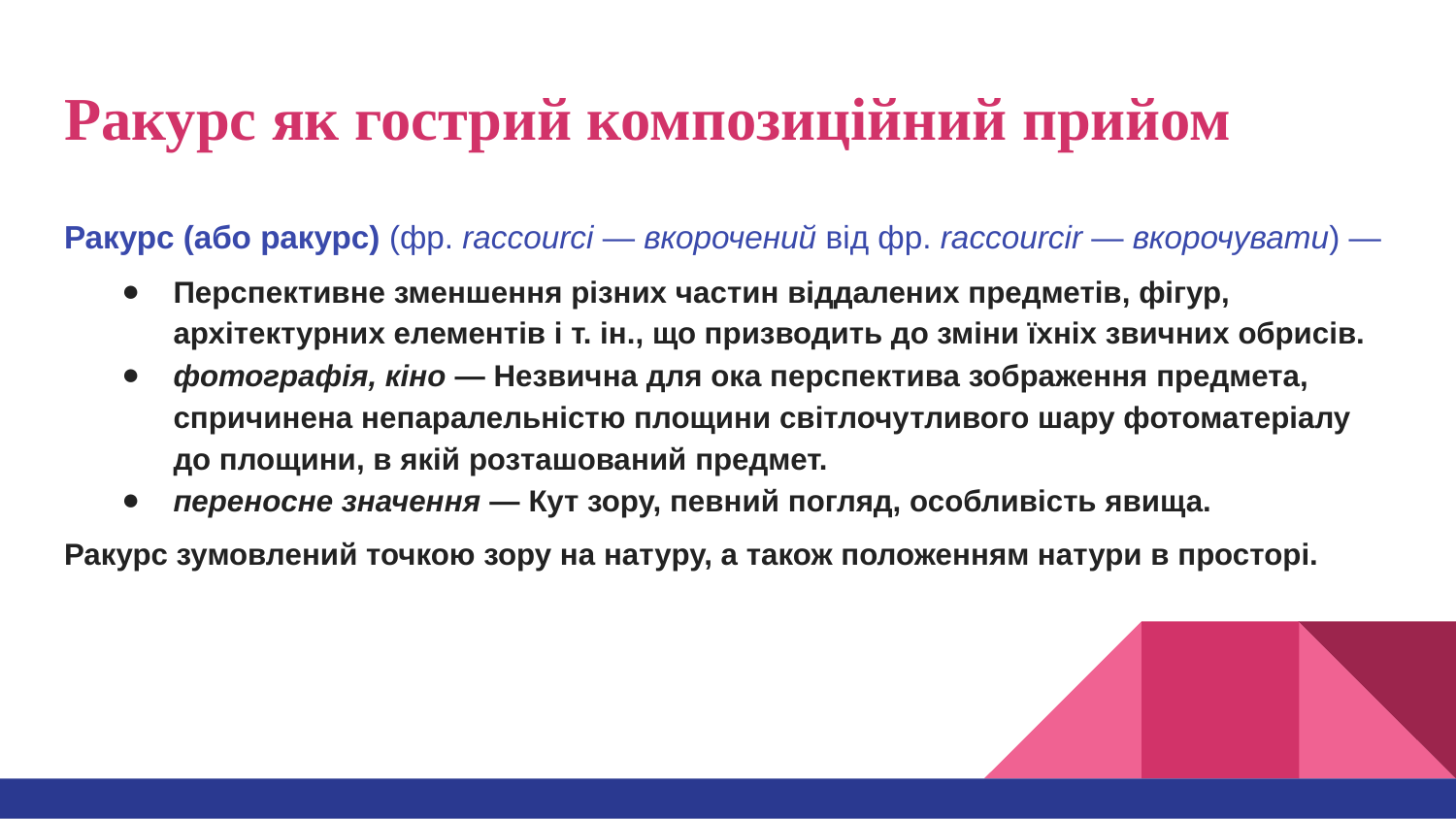

# Ракурс як гострий композиційний прийом
Ракурс (або ракурс) (фр. raccourci — вкорочений від фр. raccourcir — вкорочувати) —
Перспективне зменшення різних частин віддалених предметів, фігур, архітектурних елементів і т. ін., що призводить до зміни їхніх звичних обрисів.
фотографія, кіно — Незвична для ока перспектива зображення предмета, спричинена непаралельністю площини світлочутливого шару фотоматеріалу до площини, в якій розташований предмет.
переносне значення — Кут зору, певний погляд, особливість явища.
Ракурс зумовлений точкою зору на натуру, а також положенням натури в просторі.